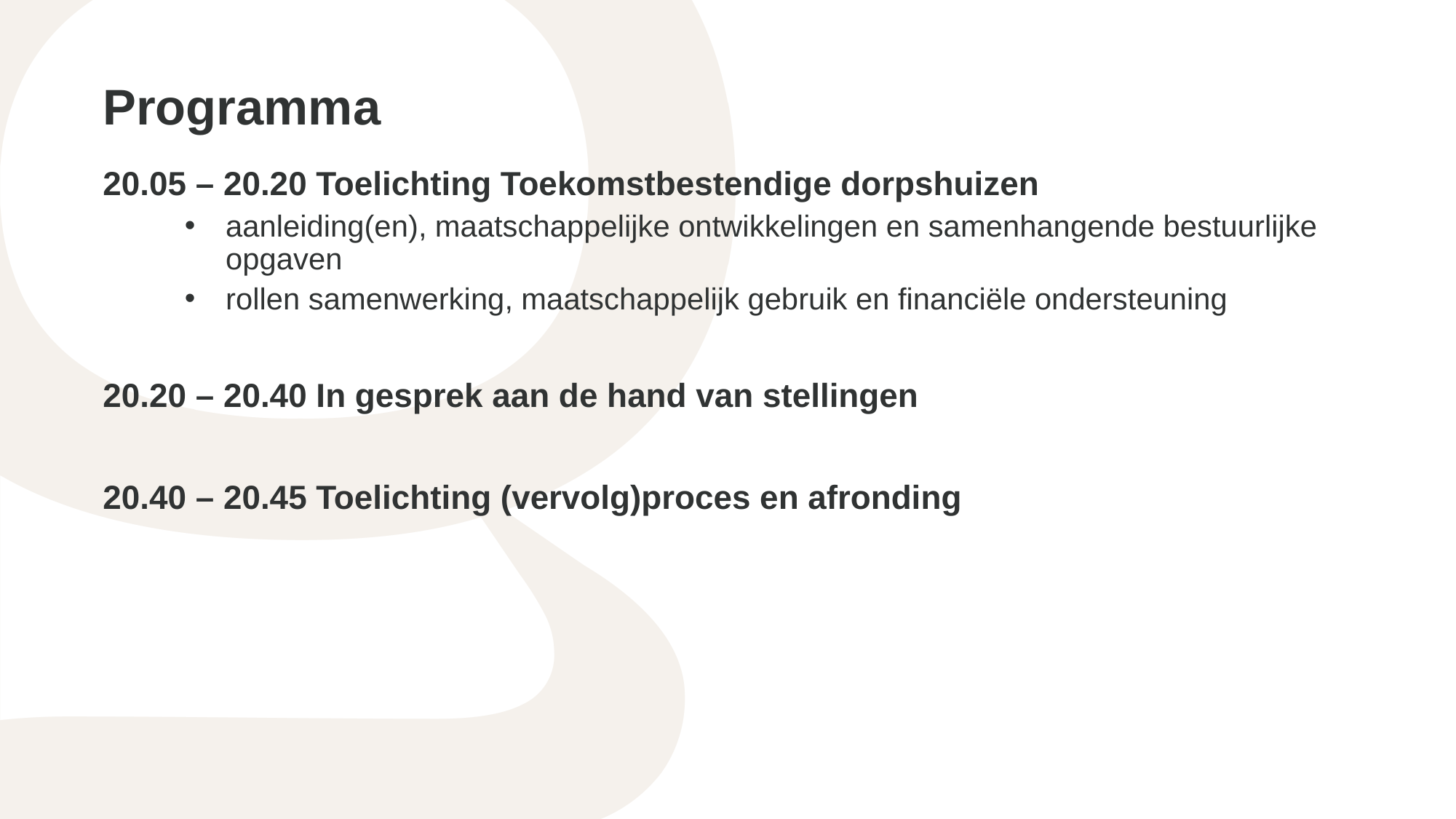

# Programma
20.05 – 20.20 Toelichting Toekomstbestendige dorpshuizen
aanleiding(en), maatschappelijke ontwikkelingen en samenhangende bestuurlijke opgaven
rollen samenwerking, maatschappelijk gebruik en financiële ondersteuning

20.20 – 20.40 In gesprek aan de hand van stellingen

20.40 – 20.45 Toelichting (vervolg)proces en afronding